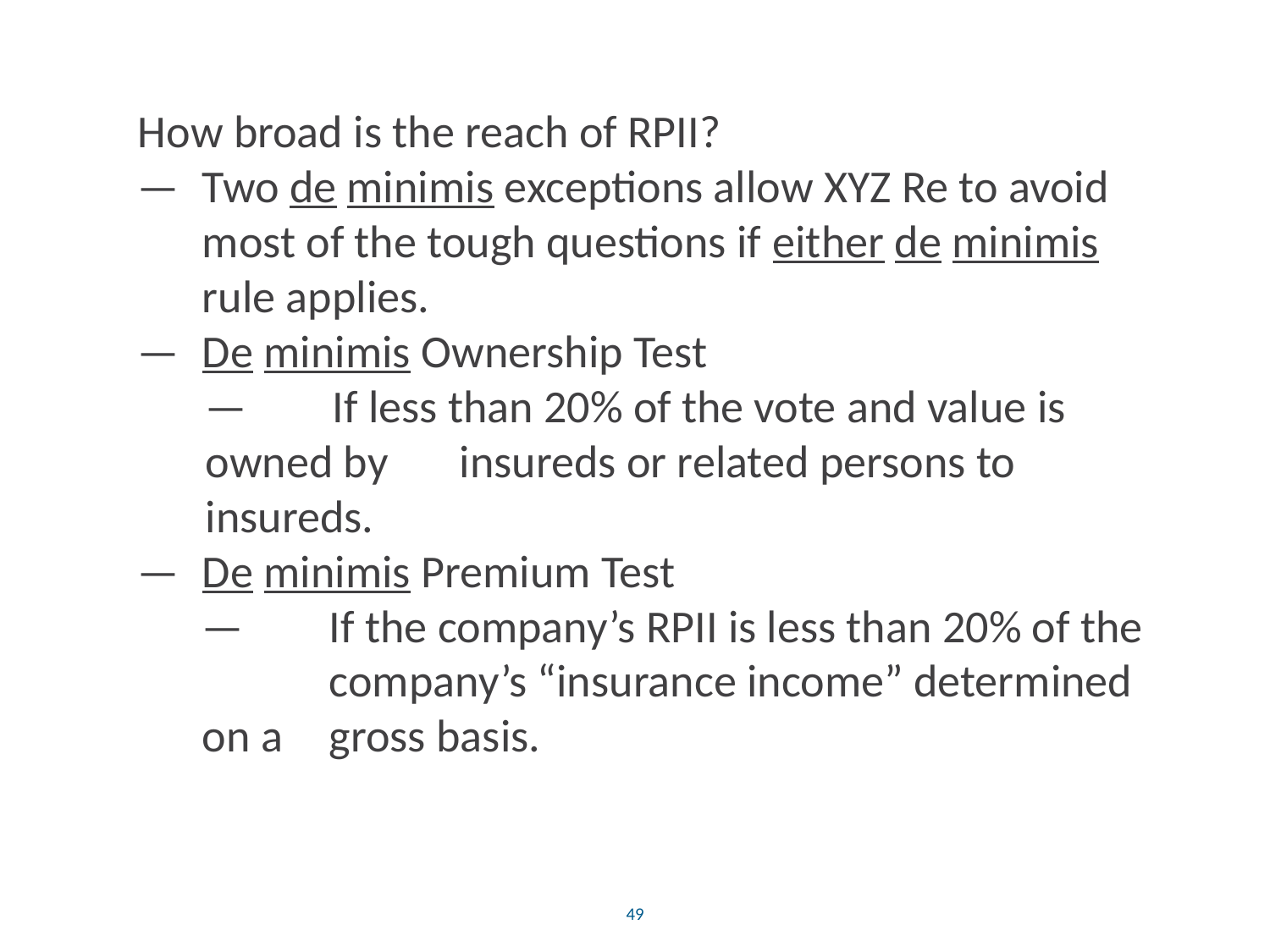

How broad is the reach of RPII?
—	Two de minimis exceptions allow XYZ Re to avoid most of the tough questions if either de minimis rule applies.
—	De minimis Ownership Test
	—	If less than 20% of the vote and value is owned by 	insureds or related persons to insureds.
—	De minimis Premium Test
	—	If the company’s RPII is less than 20% of the 	company’s “insurance income” determined on a 	gross basis.

49